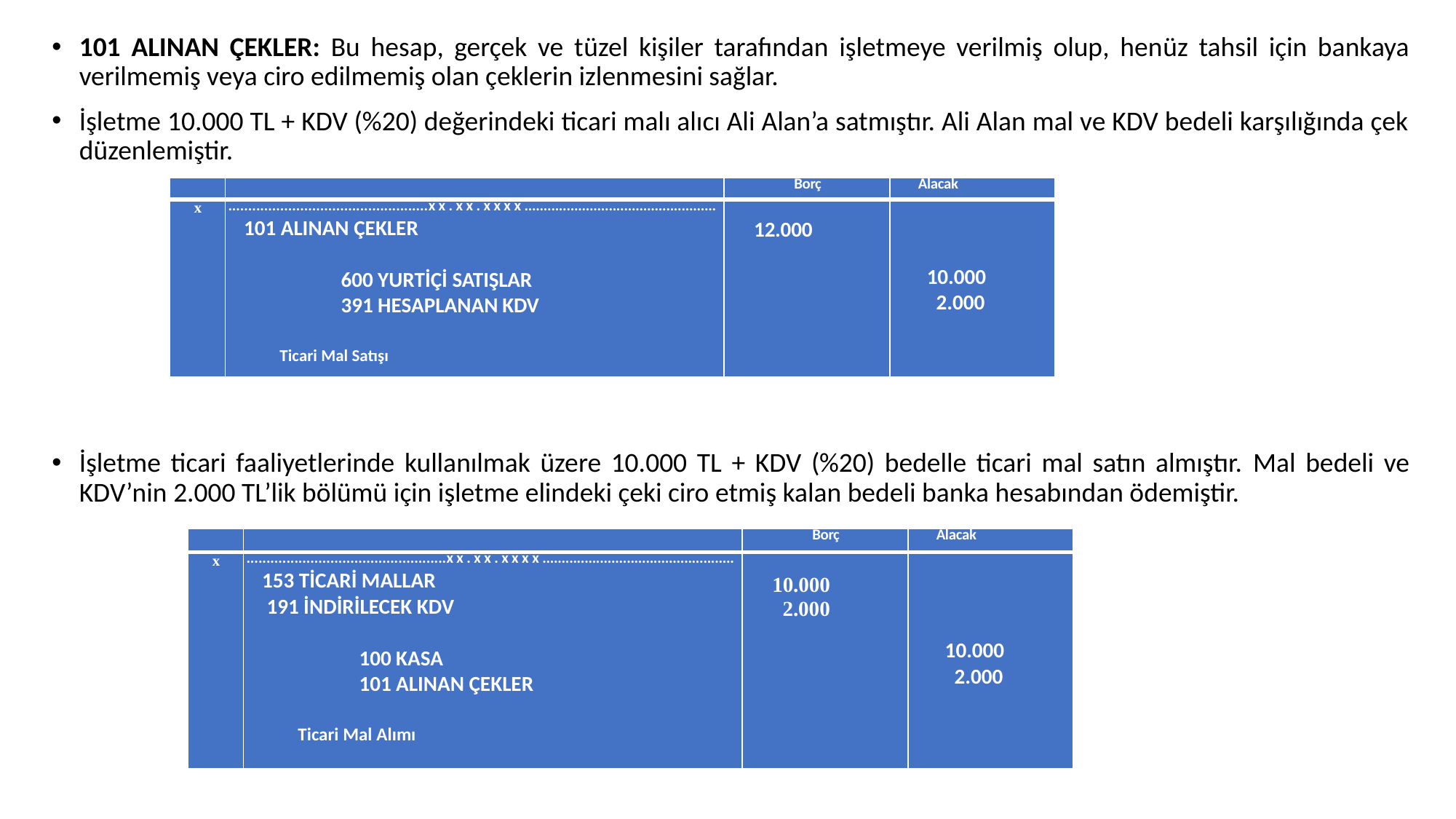

101 ALINAN ÇEKLER: Bu hesap, gerçek ve tüzel kişiler tarafından işletmeye verilmiş olup, henüz tahsil için bankaya verilmemiş veya ciro edilmemiş olan çeklerin izlenmesini sağlar.
İşletme 10.000 TL + KDV (%20) değerindeki ticari malı alıcı Ali Alan’a satmıştır. Ali Alan mal ve KDV bedeli karşılığında çek düzenlemiştir.

İşletme ticari faaliyetlerinde kullanılmak üzere 10.000 TL + KDV (%20) bedelle ticari mal satın almıştır. Mal bedeli ve KDV’nin 2.000 TL’lik bölümü için işletme elindeki çeki ciro etmiş kalan bedeli banka hesabından ödemiştir.

|  |  | Borç | Alacak |
| --- | --- | --- | --- |
| x | ..................................................xx.xx.xxxx.................................................. 101 ALINAN ÇEKLER   600 YURTİÇİ SATIŞLAR 391 HESAPLANAN KDV Ticari Mal Satışı | 12.000 | 10.000 2.000 |
|  |  | Borç | Alacak |
| --- | --- | --- | --- |
| x | ..................................................xx.xx.xxxx.................................................. 153 TİCARİ MALLAR 191 İNDİRİLECEK KDV   100 KASA 101 ALINAN ÇEKLER Ticari Mal Alımı | 10.000 2.000 | 10.000 2.000 |